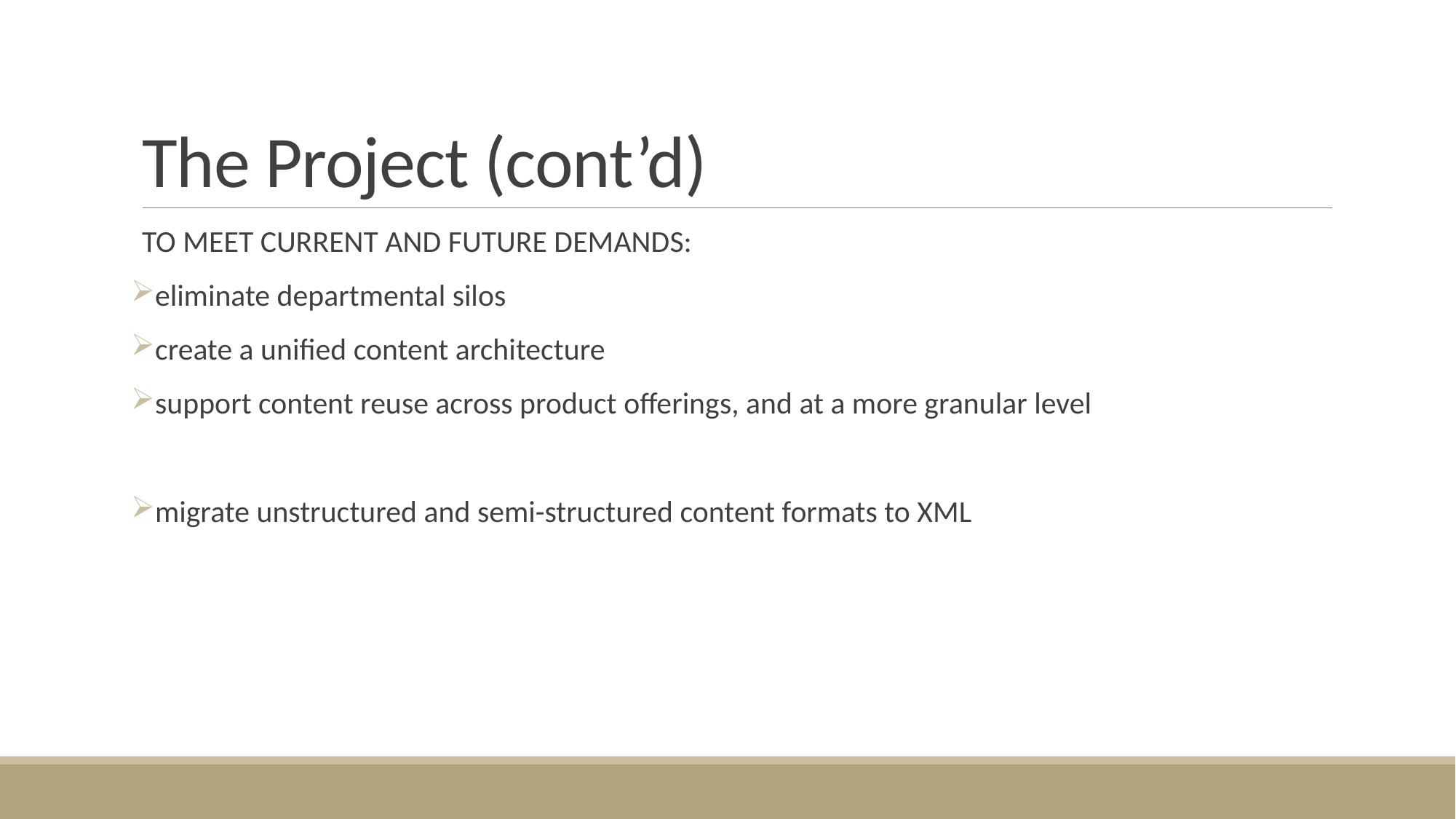

# The Project (cont’d)
TO MEET CURRENT AND FUTURE DEMANDS:
eliminate departmental silos
create a unified content architecture
support content reuse across product offerings, and at a more granular level

migrate unstructured and semi-structured content formats to XML